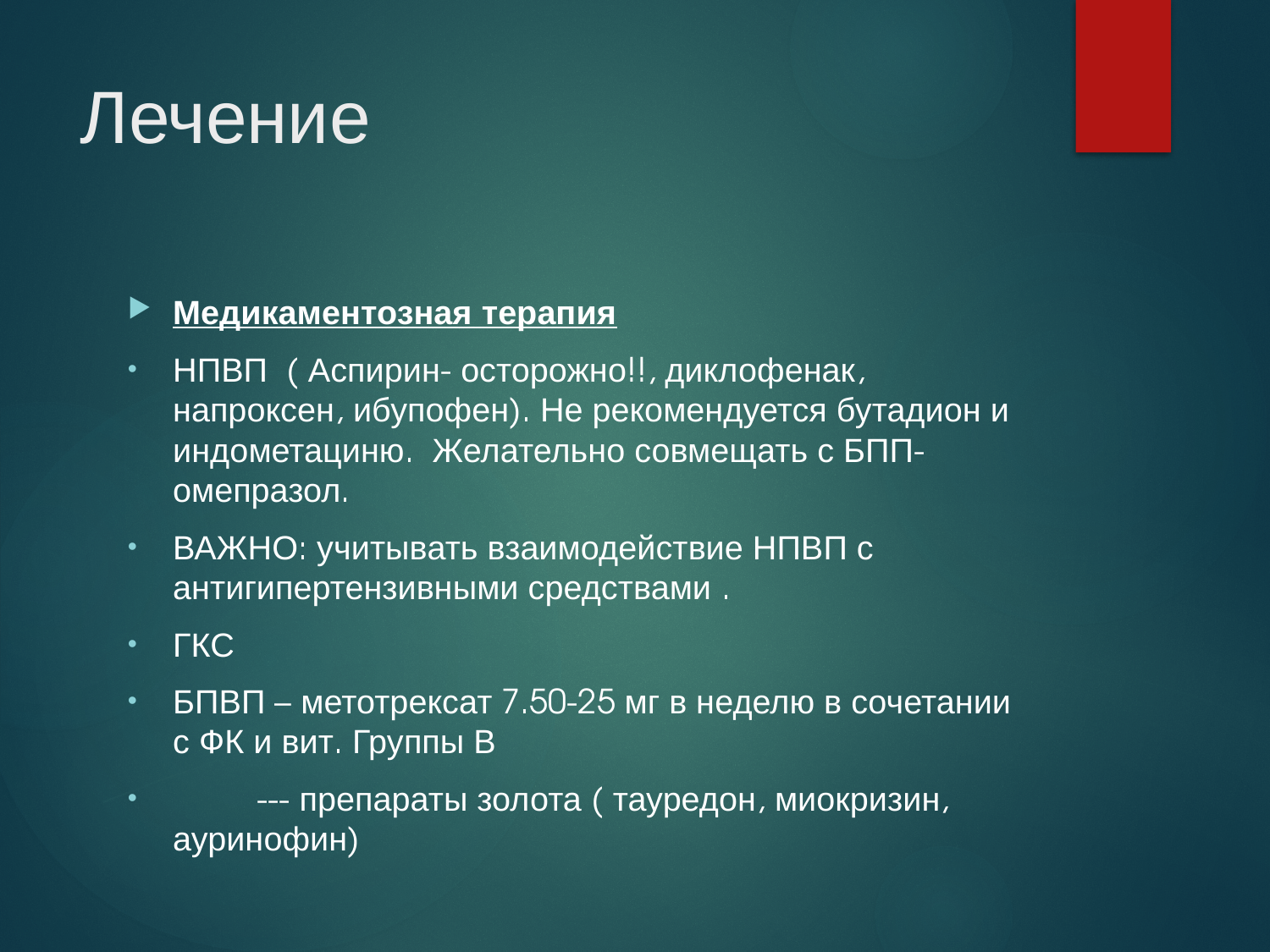

# Лечение
Медикаментозная терапия
НПВП  ( Аспирин- осторожно!!, диклофенак, напроксен, ибупофен). Не рекомендуется бутадион и индометациню.  Желательно совмещать с БПП-омепразол.
ВАЖНО: учитывать взаимодействие НПВП с антигипертензивными средствами .
ГКС
БПВП – метотрексат 7.50-25 мг в неделю в сочетании с ФК и вит. Группы В
         --- препараты золота ( тауредон, миокризин, ауринофин)